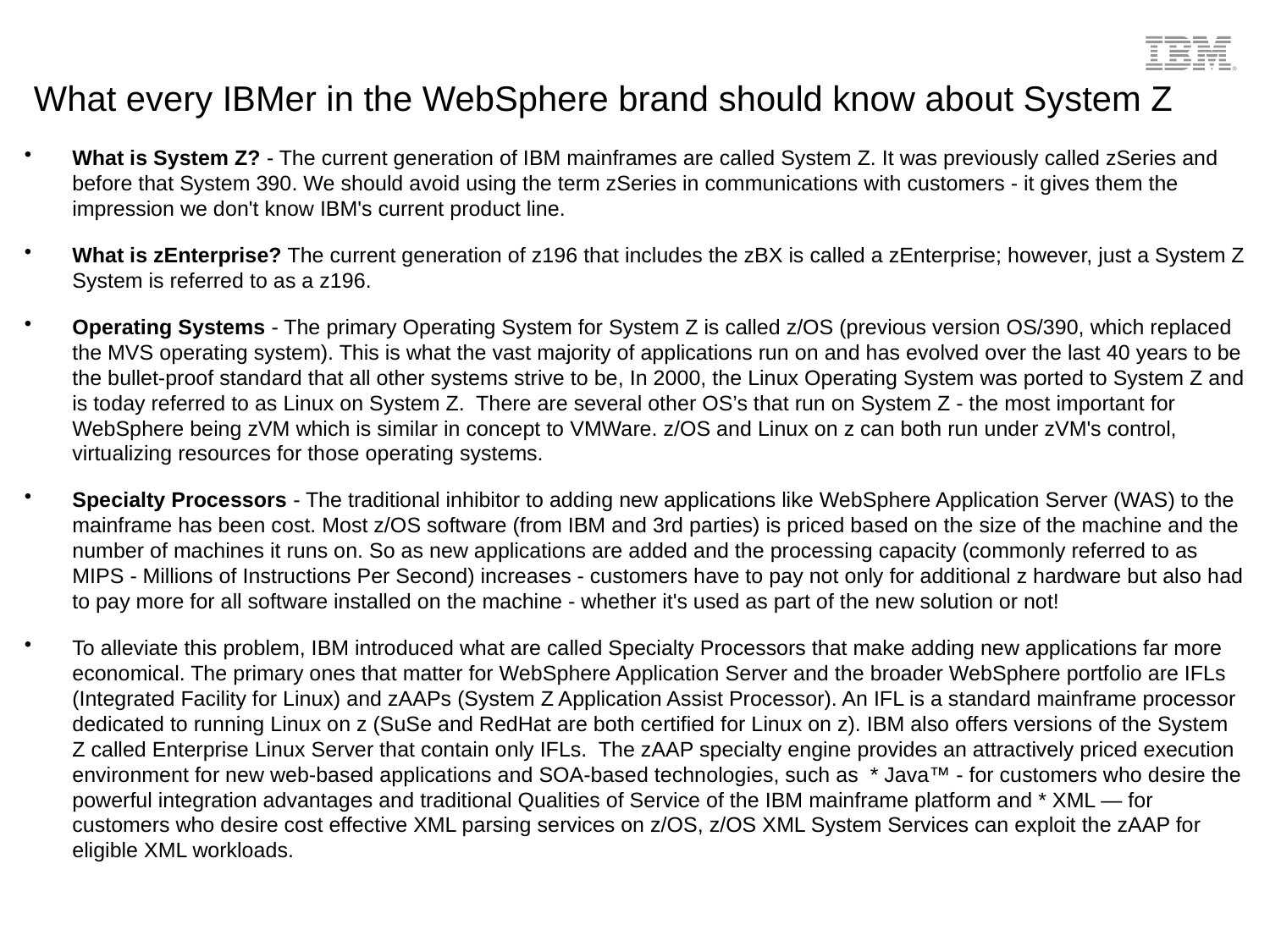

# What every IBMer in the WebSphere brand should know about System Z
What is System Z? - The current generation of IBM mainframes are called System Z. It was previously called zSeries and before that System 390. We should avoid using the term zSeries in communications with customers - it gives them the impression we don't know IBM's current product line.
What is zEnterprise? The current generation of z196 that includes the zBX is called a zEnterprise; however, just a System Z System is referred to as a z196.
Operating Systems - The primary Operating System for System Z is called z/OS (previous version OS/390, which replaced the MVS operating system). This is what the vast majority of applications run on and has evolved over the last 40 years to be the bullet-proof standard that all other systems strive to be, In 2000, the Linux Operating System was ported to System Z and is today referred to as Linux on System Z.  There are several other OS’s that run on System Z - the most important for WebSphere being zVM which is similar in concept to VMWare. z/OS and Linux on z can both run under zVM's control, virtualizing resources for those operating systems.
Specialty Processors - The traditional inhibitor to adding new applications like WebSphere Application Server (WAS) to the mainframe has been cost. Most z/OS software (from IBM and 3rd parties) is priced based on the size of the machine and the number of machines it runs on. So as new applications are added and the processing capacity (commonly referred to as MIPS - Millions of Instructions Per Second) increases - customers have to pay not only for additional z hardware but also had to pay more for all software installed on the machine - whether it's used as part of the new solution or not!
To alleviate this problem, IBM introduced what are called Specialty Processors that make adding new applications far more economical. The primary ones that matter for WebSphere Application Server and the broader WebSphere portfolio are IFLs (Integrated Facility for Linux) and zAAPs (System Z Application Assist Processor). An IFL is a standard mainframe processor dedicated to running Linux on z (SuSe and RedHat are both certified for Linux on z). IBM also offers versions of the System Z called Enterprise Linux Server that contain only IFLs.  The zAAP specialty engine provides an attractively priced execution environment for new web-based applications and SOA-based technologies, such as  * Java™ - for customers who desire the powerful integration advantages and traditional Qualities of Service of the IBM mainframe platform and * XML — for customers who desire cost effective XML parsing services on z/OS, z/OS XML System Services can exploit the zAAP for eligible XML workloads.